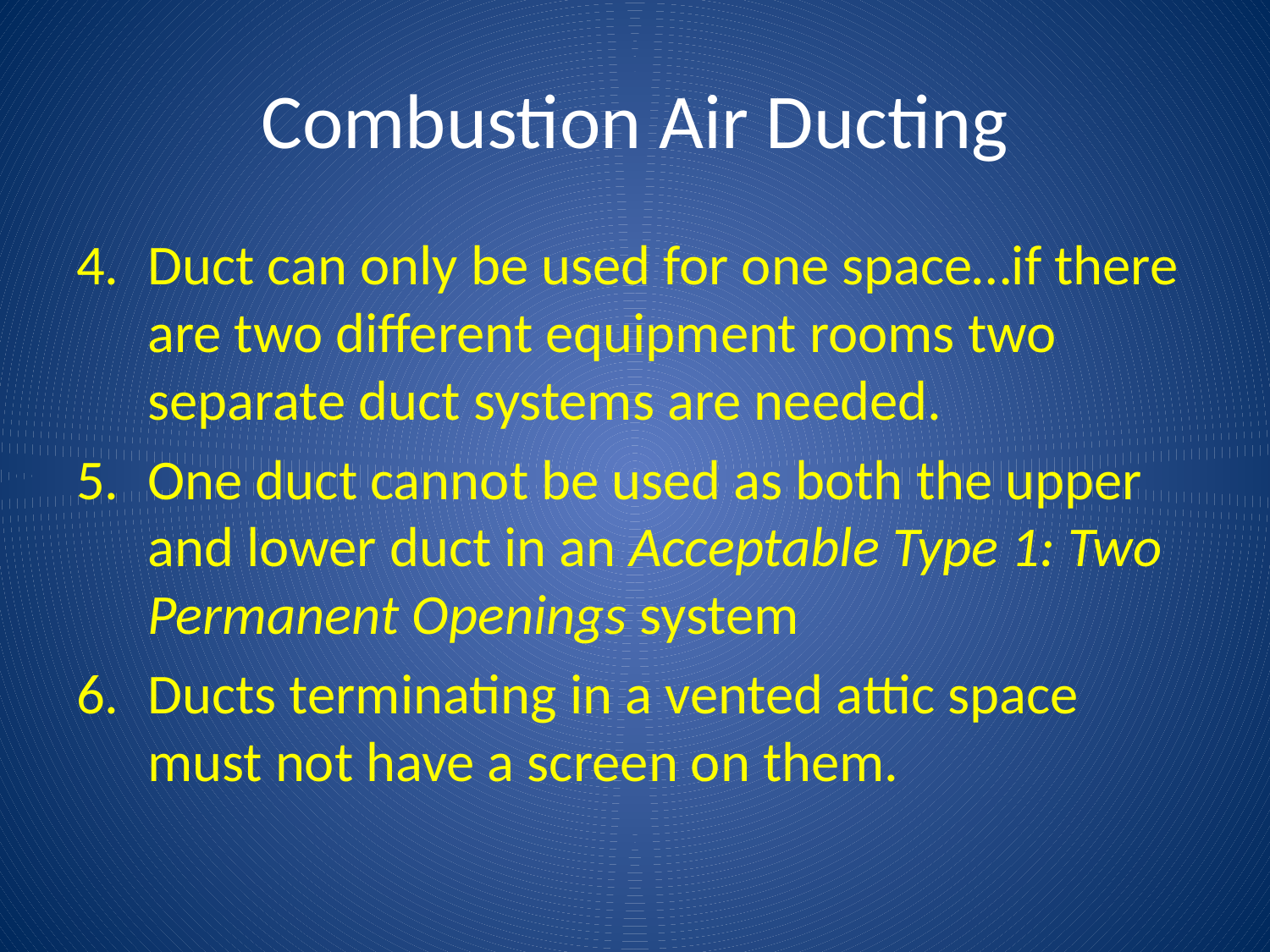

# Combustion Air Ducting
Duct can only be used for one space…if there are two different equipment rooms two separate duct systems are needed.
One duct cannot be used as both the upper and lower duct in an Acceptable Type 1: Two Permanent Openings system
Ducts terminating in a vented attic space must not have a screen on them.